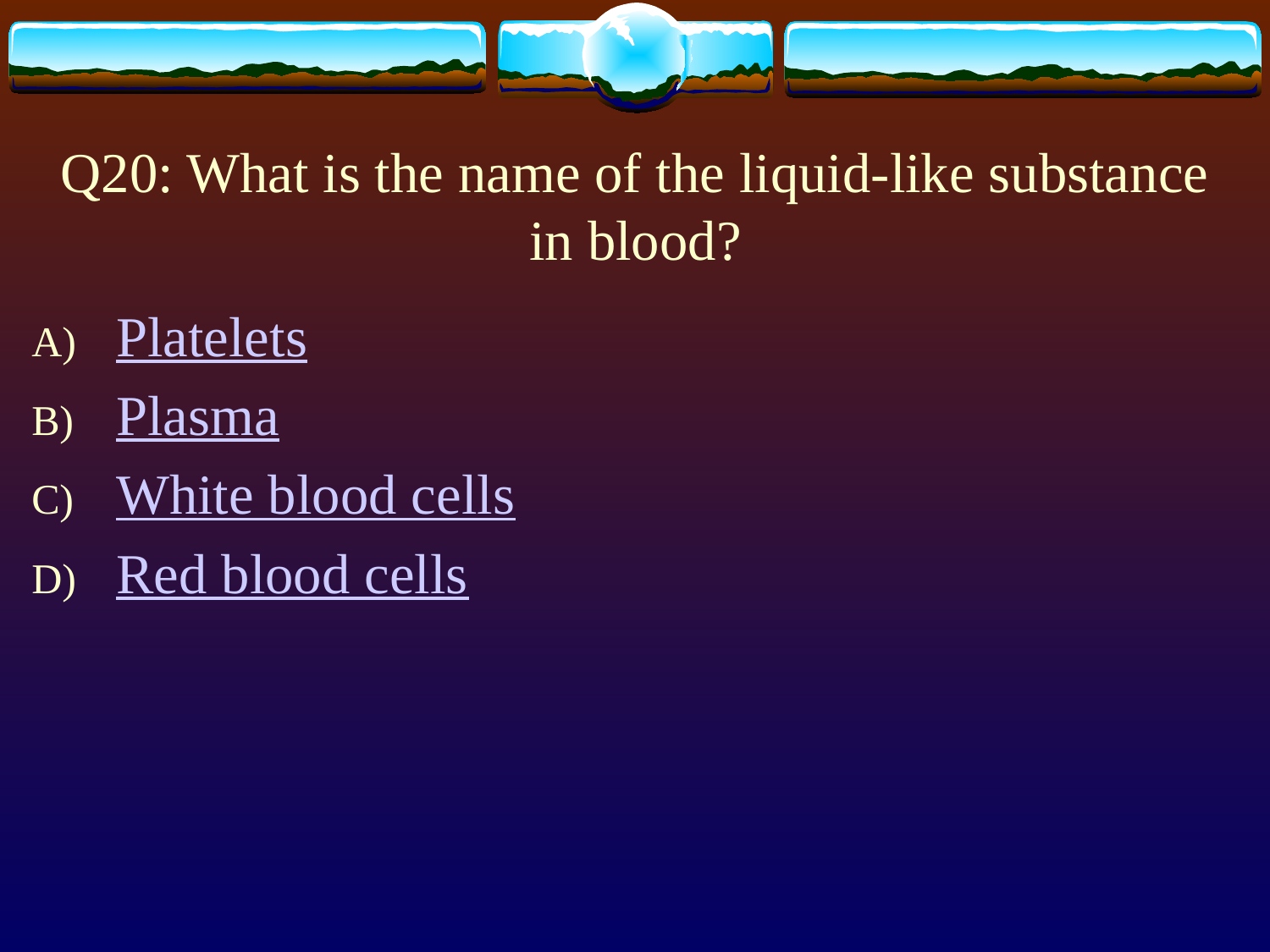

# Q20: What is the name of the liquid-like substance in blood?
Platelets
Plasma
White blood cells
Red blood cells